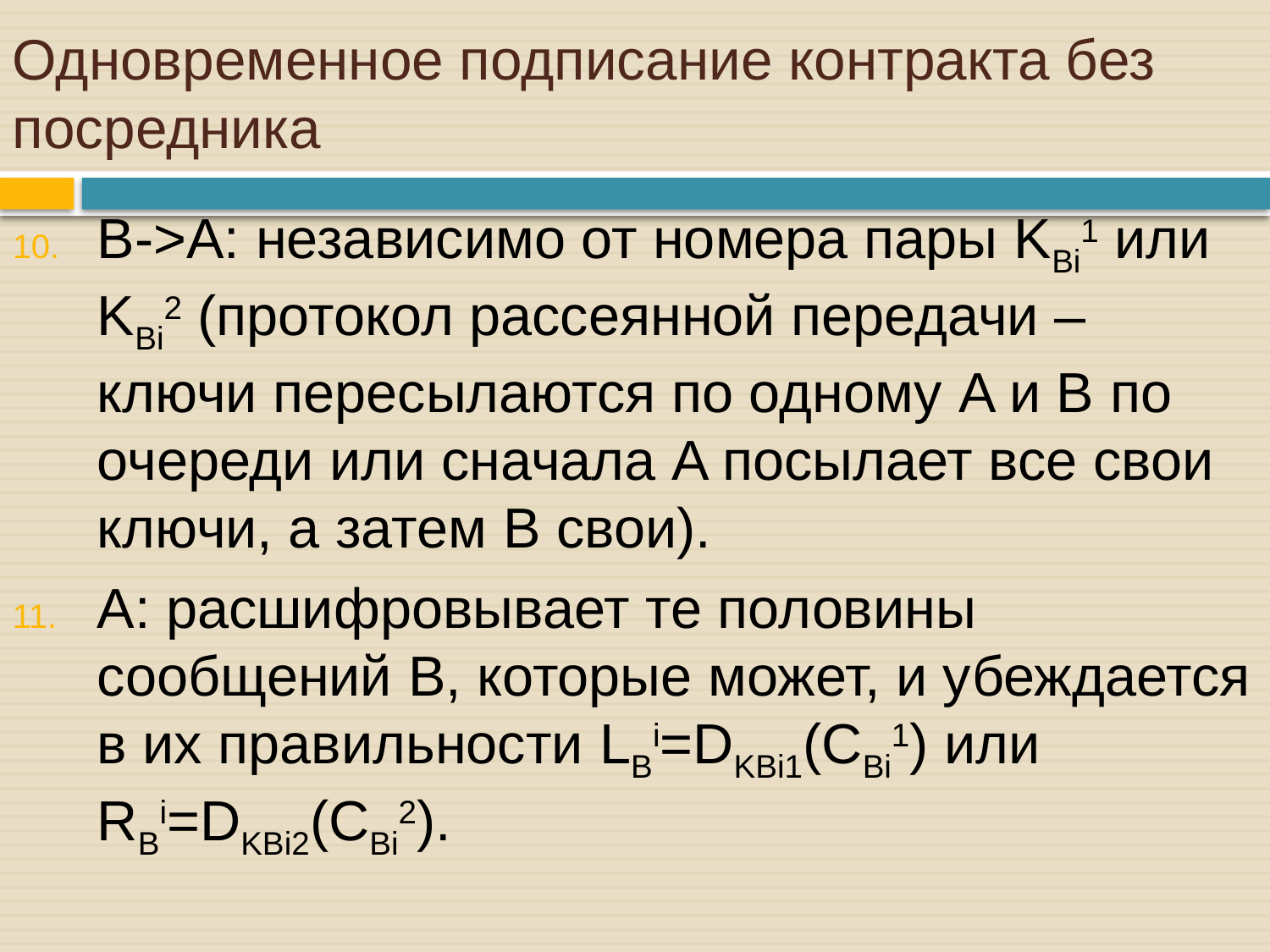

# Одновременное подписание контракта без посредника
B->A: независимо от номера пары KBi1 или KBi2 (протокол рассеянной передачи – ключи пересылаются по одному A и B по очереди или сначала A посылает все свои ключи, а затем B свои).
A: расшифровывает те половины сообщений B, которые может, и убеждается в их правильности LBi=DKBi1(CBi1) или RBi=DKBi2(CBi2).